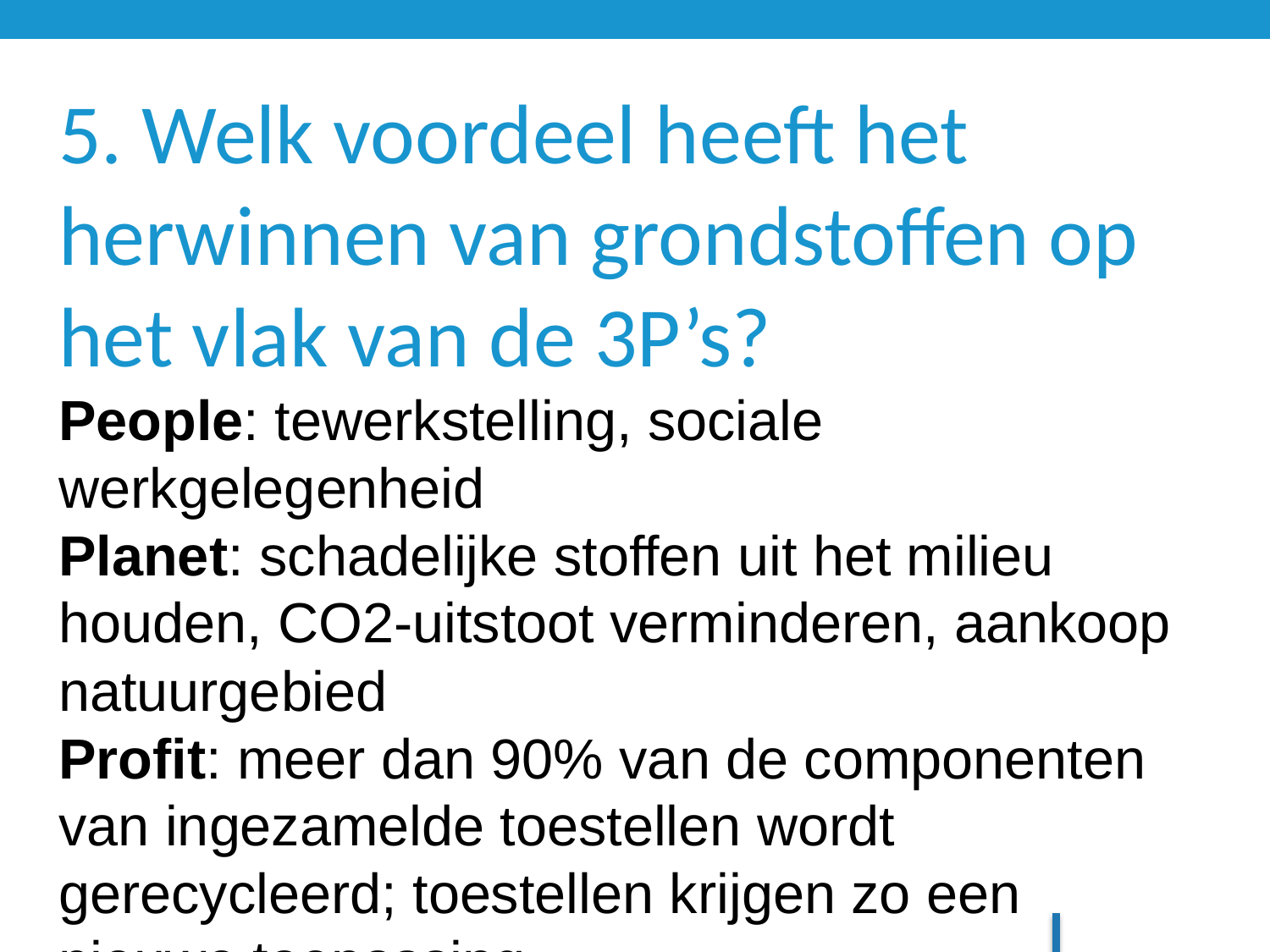

5. Welk voordeel heeft het herwinnen van grondstoffen op het vlak van de 3P’s?
People: tewerkstelling, sociale werkgelegenheid
Planet: schadelijke stoffen uit het milieu houden, CO2-uitstoot verminderen, aankoop natuurgebied
Profit: meer dan 90% van de componenten van ingezamelde toestellen wordt gerecycleerd; toestellen krijgen zo een nieuwe toepassing